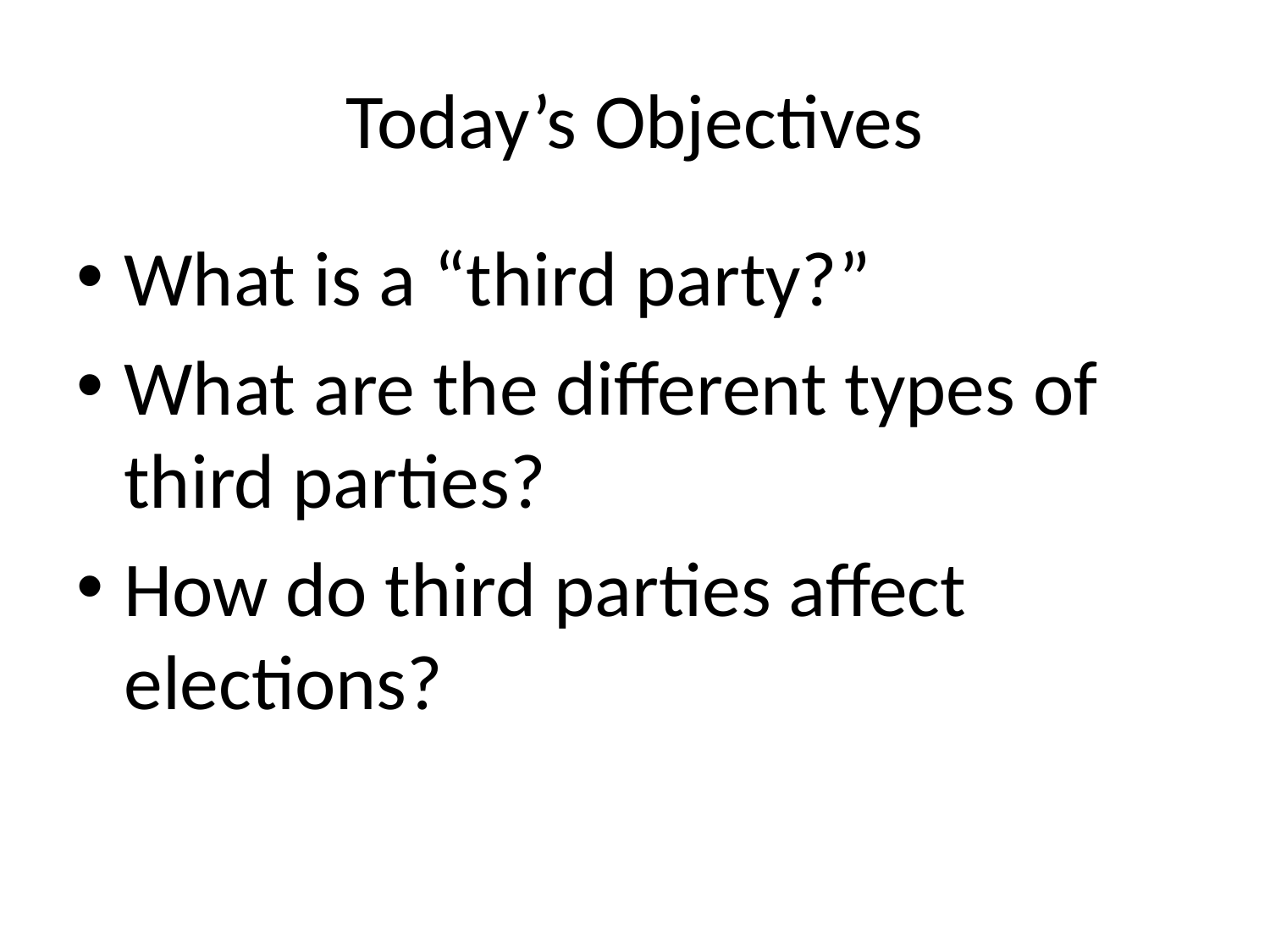

# Today’s Objectives
What is a “third party?”
What are the different types of third parties?
How do third parties affect elections?